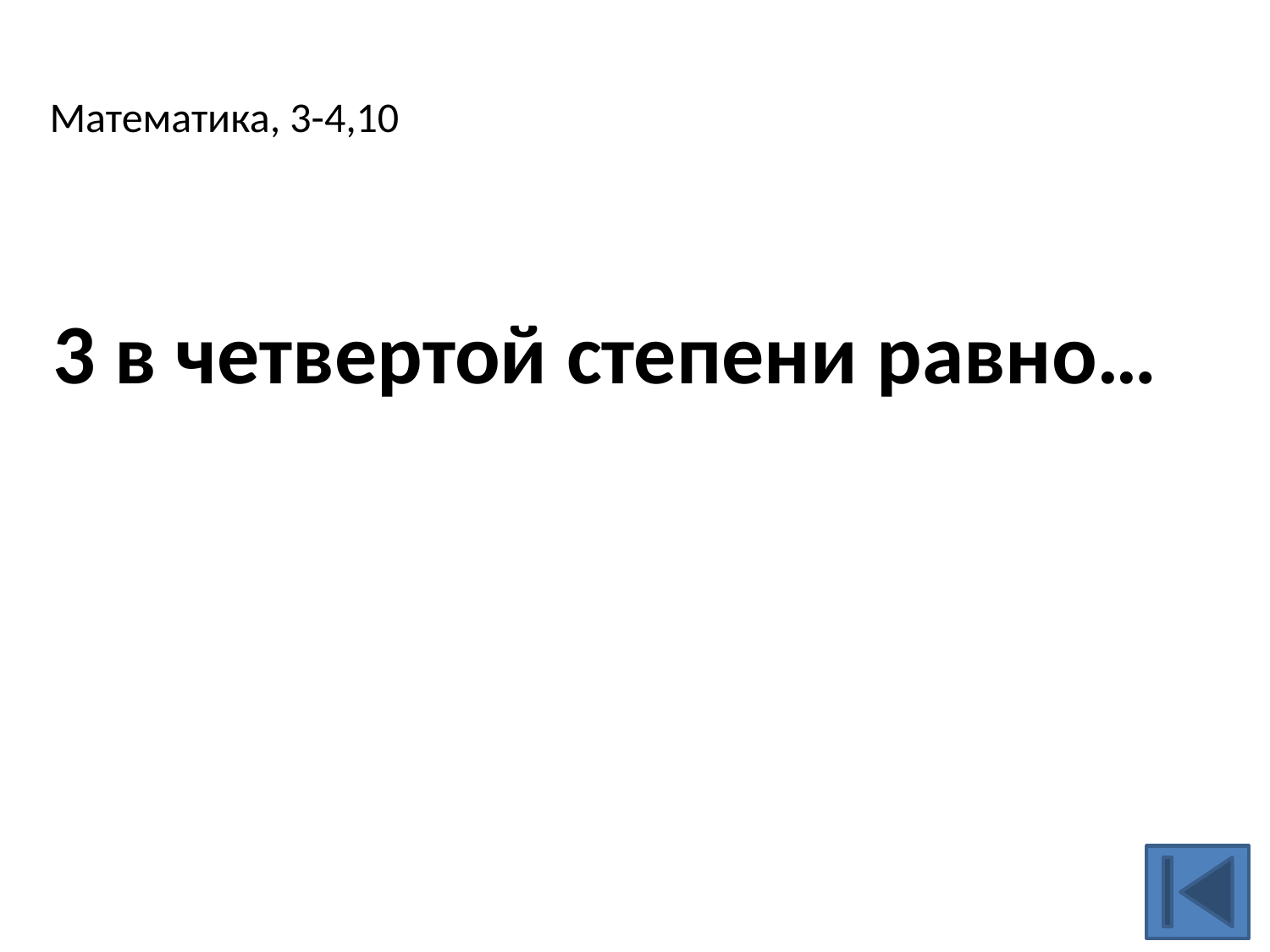

Математика, 3-4,10
3 в четвертой степени равно…